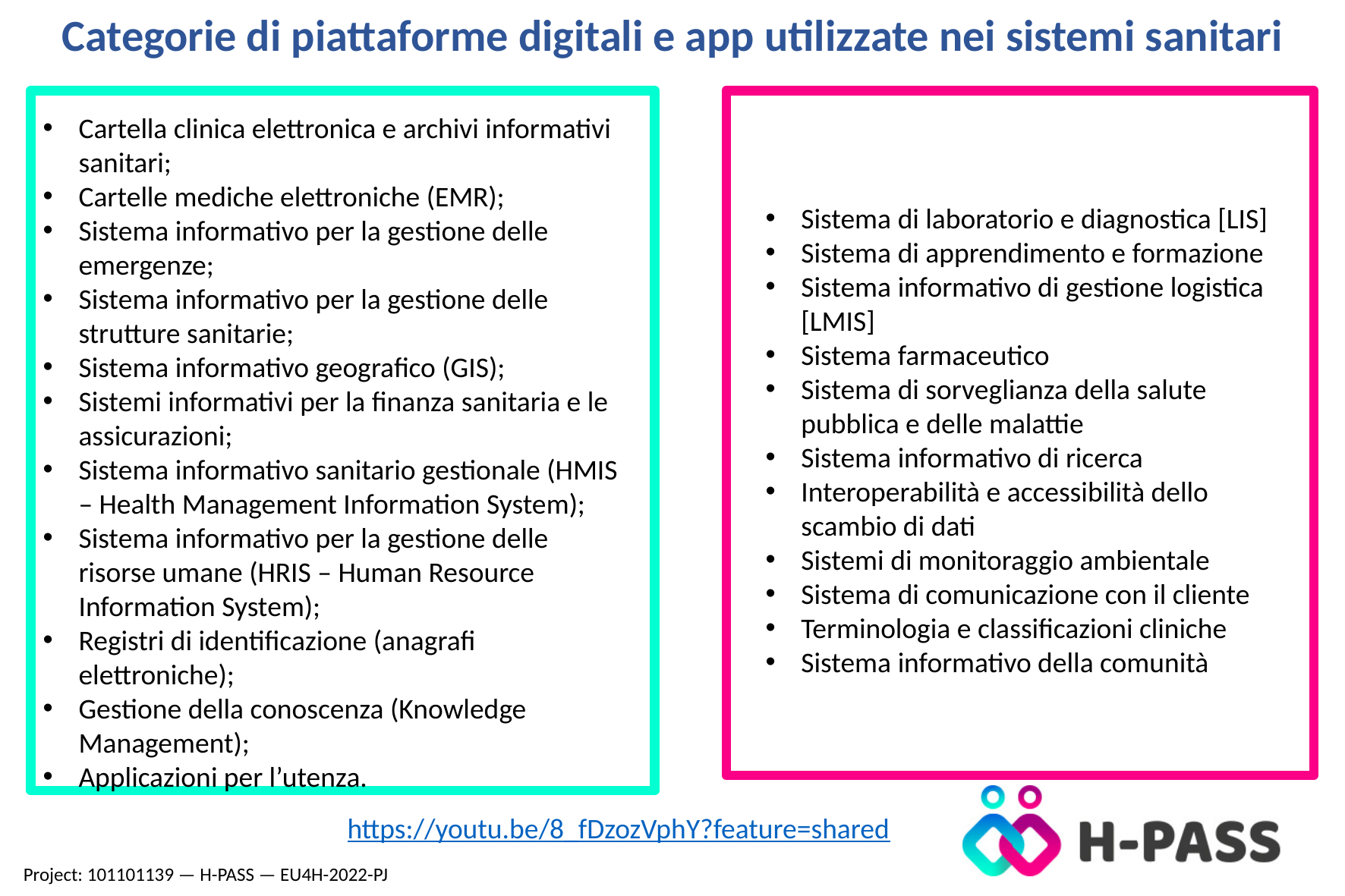

Categorie di piattaforme digitali e app utilizzate nei sistemi sanitari

Cartella clinica elettronica e archivi informativi sanitari;
Cartelle mediche elettroniche (EMR);
Sistema informativo per la gestione delle emergenze;
Sistema informativo per la gestione delle strutture sanitarie;
Sistema informativo geografico (GIS);
Sistemi informativi per la finanza sanitaria e le assicurazioni;
Sistema informativo sanitario gestionale (HMIS – Health Management Information System);
Sistema informativo per la gestione delle risorse umane (HRIS – Human Resource Information System);
Registri di identificazione (anagrafi elettroniche);
Gestione della conoscenza (Knowledge Management);
Applicazioni per l’utenza.

Sistema di laboratorio e diagnostica [LIS]
Sistema di apprendimento e formazione
Sistema informativo di gestione logistica [LMIS]
Sistema farmaceutico
Sistema di sorveglianza della salute pubblica e delle malattie
Sistema informativo di ricerca
Interoperabilità e accessibilità dello scambio di dati
Sistemi di monitoraggio ambientale
Sistema di comunicazione con il cliente
Terminologia e classificazioni cliniche
Sistema informativo della comunità

https://youtu.be/8_fDzozVphY?feature=shared
Project: 101101139 — H-PASS — EU4H-2022-PJ